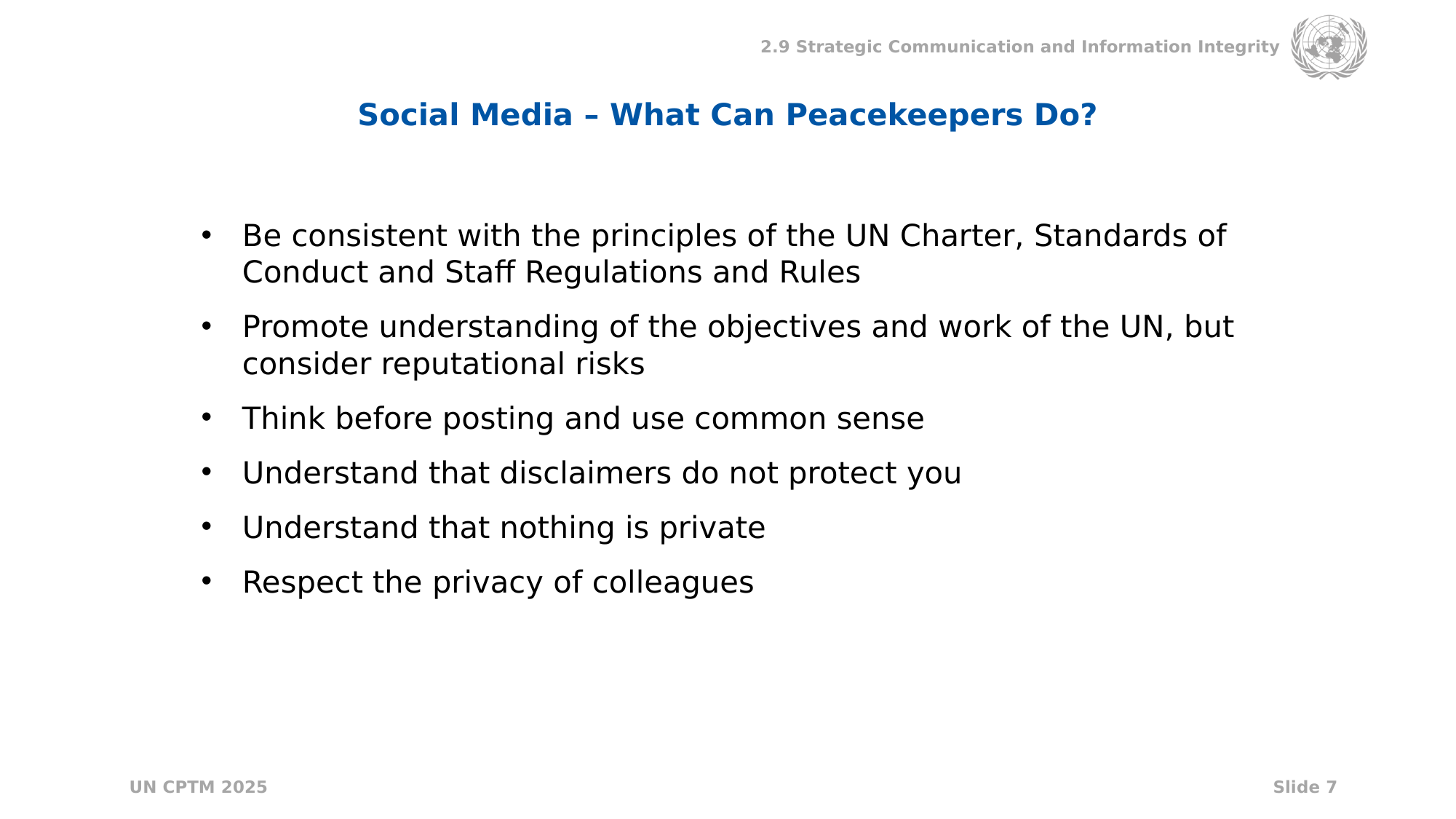

Social Media – What Can Peacekeepers Do?
Be consistent with the principles of the UN Charter, Standards of Conduct and Staff Regulations and Rules
Promote understanding of the objectives and work of the UN, but consider reputational risks
Think before posting and use common sense
Understand that disclaimers do not protect you
Understand that nothing is private
Respect the privacy of colleagues